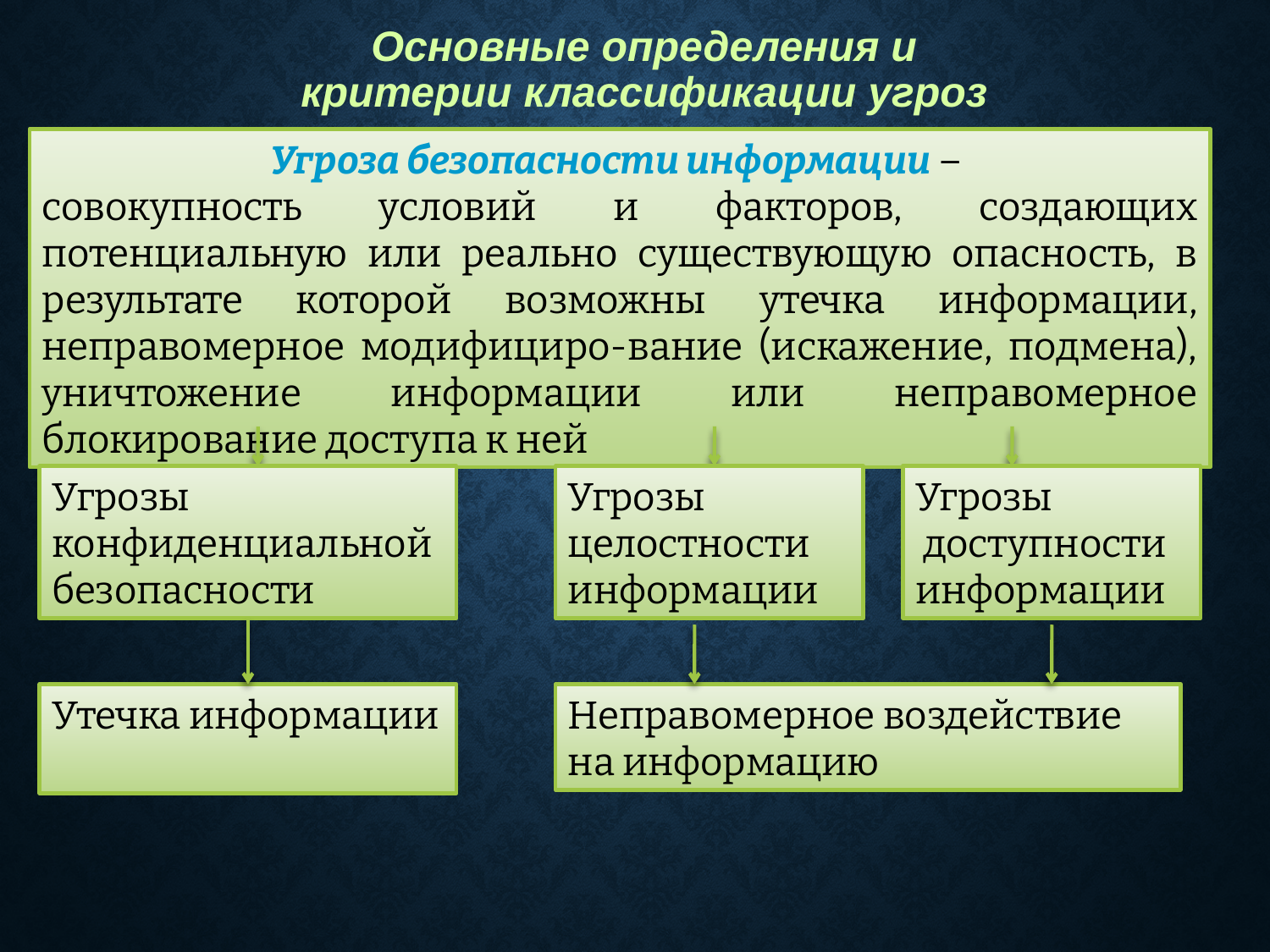

# Основные определения и критерии классификации угроз
Угроза безопасности информации –
совокупность условий и факторов, создающих потенциальную или реально существующую опасность, в результате которой возможны утечка информации, неправомерное модифициро-вание (искажение, подмена), уничтожение информации или неправомерное блокирование доступа к ней
Угрозы конфиденциальной безопасности
Угрозы целостности информации
Угрозы
 доступности информации
Утечка информации
Неправомерное воздействие на информацию